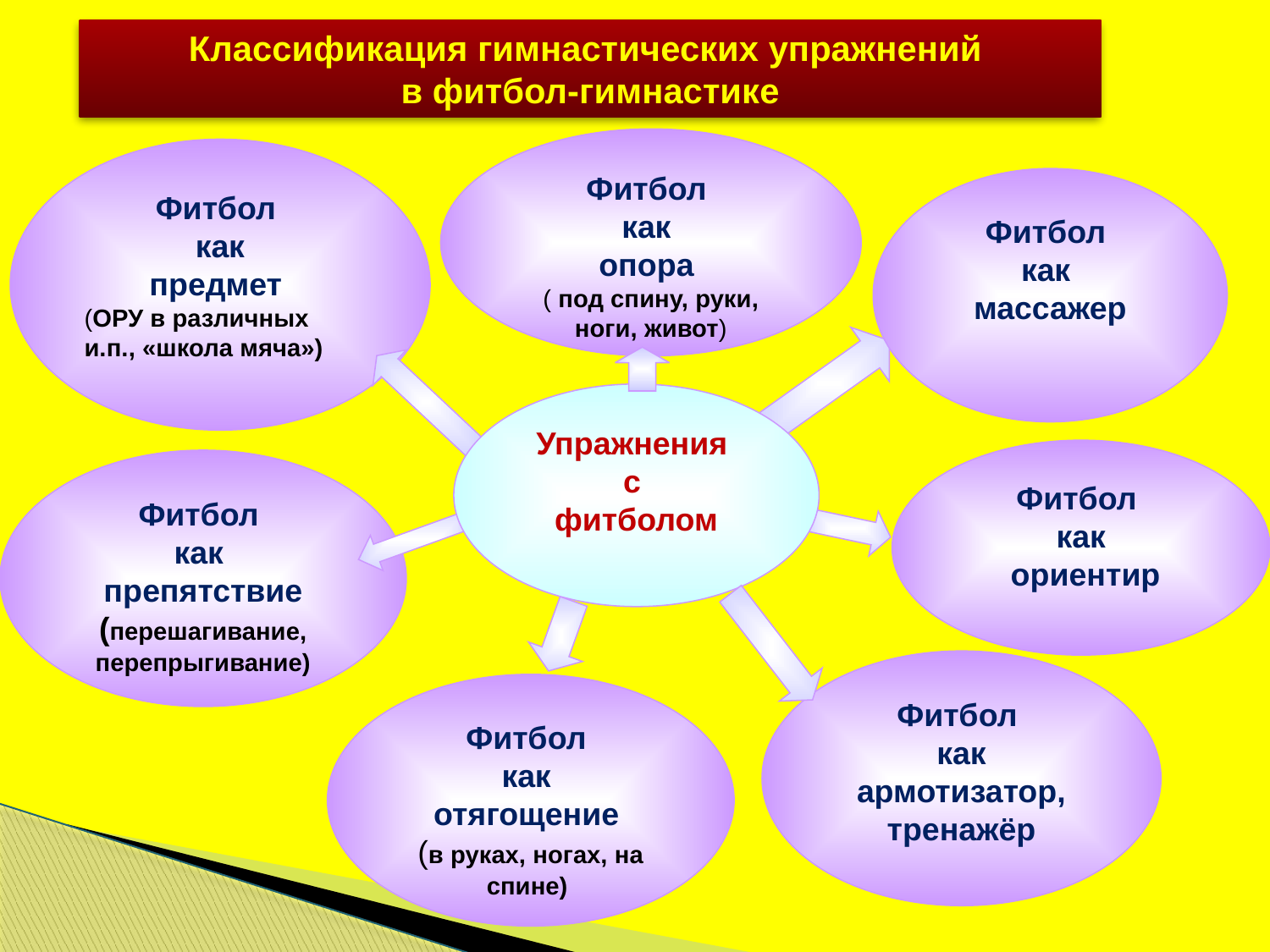

Классификация гимнастических упражнений
в фитбол-гимнастике
Фитбол
как
опора
( под спину, руки, ноги, живот)
Фитбол
как
предмет
(ОРУ в различных и.п., «школа мяча»)

Упражнения
с
фитболом
Фитбол
как
 ориентир
Фитбол
как
препятствие (перешагивание, перепрыгивание)

Фитбол
как армотизатор, тренажёр

Фитбол
как
массажер

|  |
| --- |
|  |
| --- |
|  |
| --- |
|  |
| --- |
|  |
| --- |
|  |
| --- |

Фитбол
как
отягощение
(в руках, ногах, на спине)
|  |
| --- |